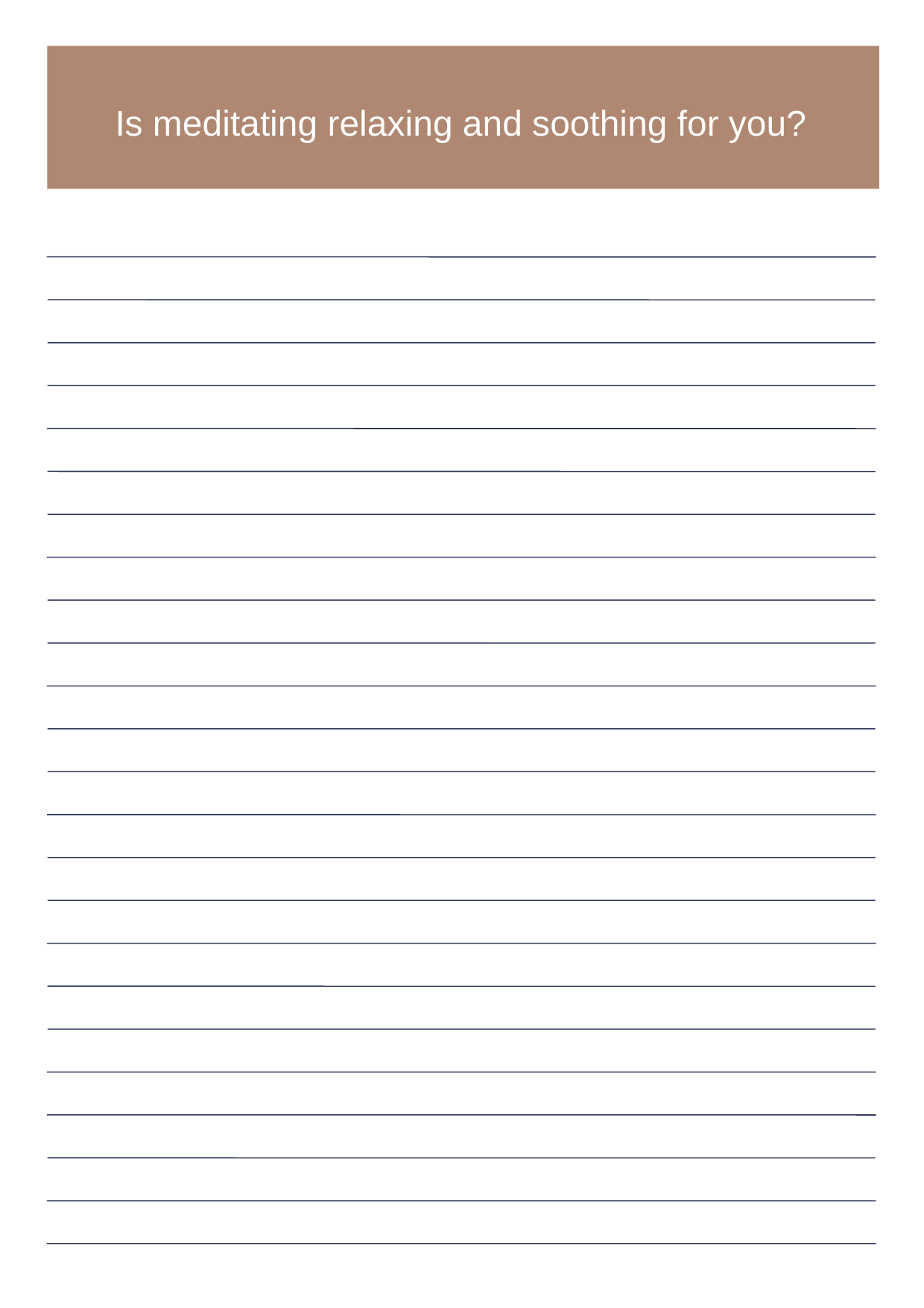

Is meditating relaxing and soothing for you?